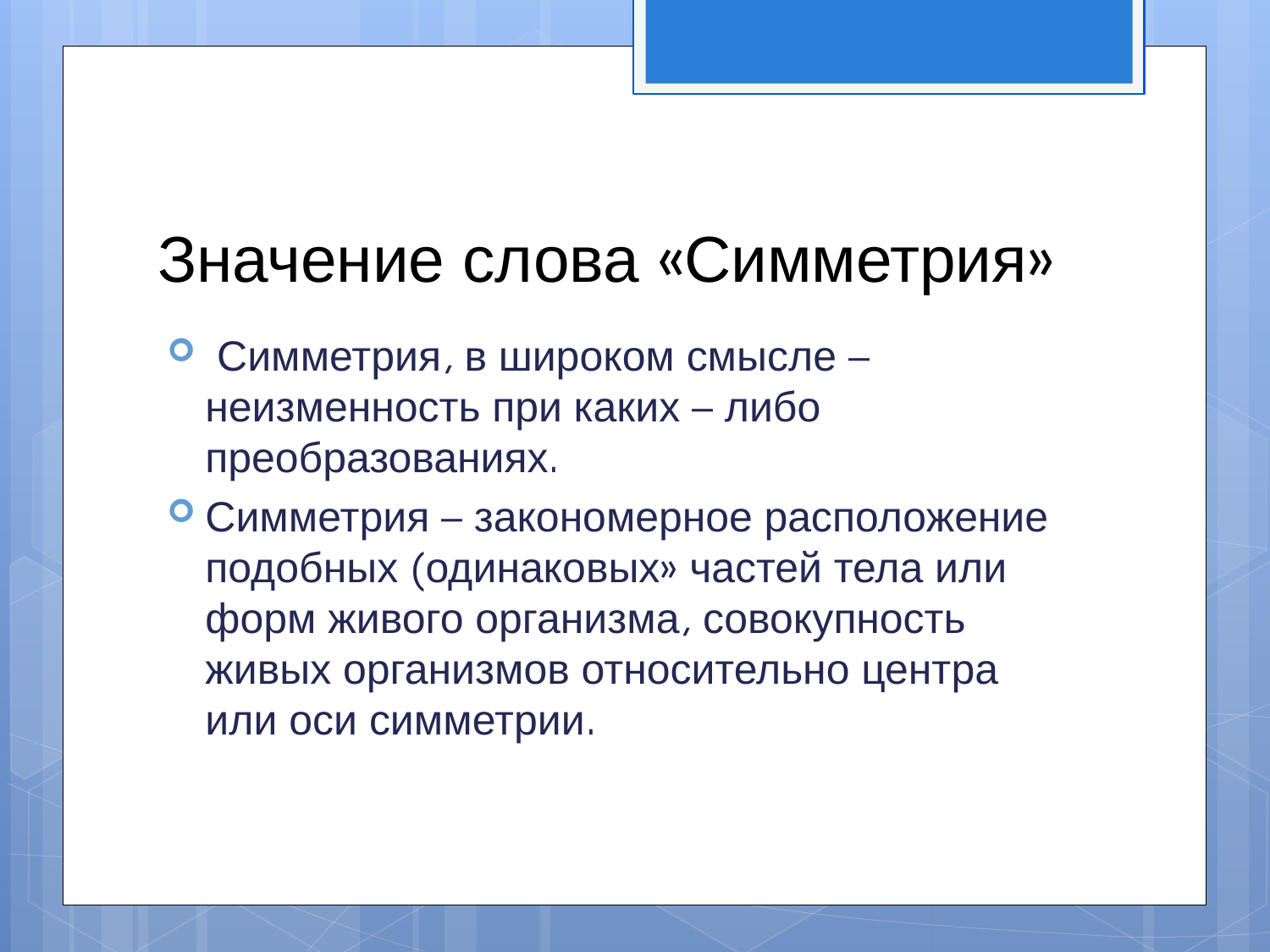

# Значение слова «Симметрия»
 Симметрия, в широком смысле – неизменность при каких – либо преобразованиях.
Симметрия – закономерное расположение подобных (одинаковых» частей тела или форм живого организма, совокупность живых организмов относительно центра или оси симметрии.